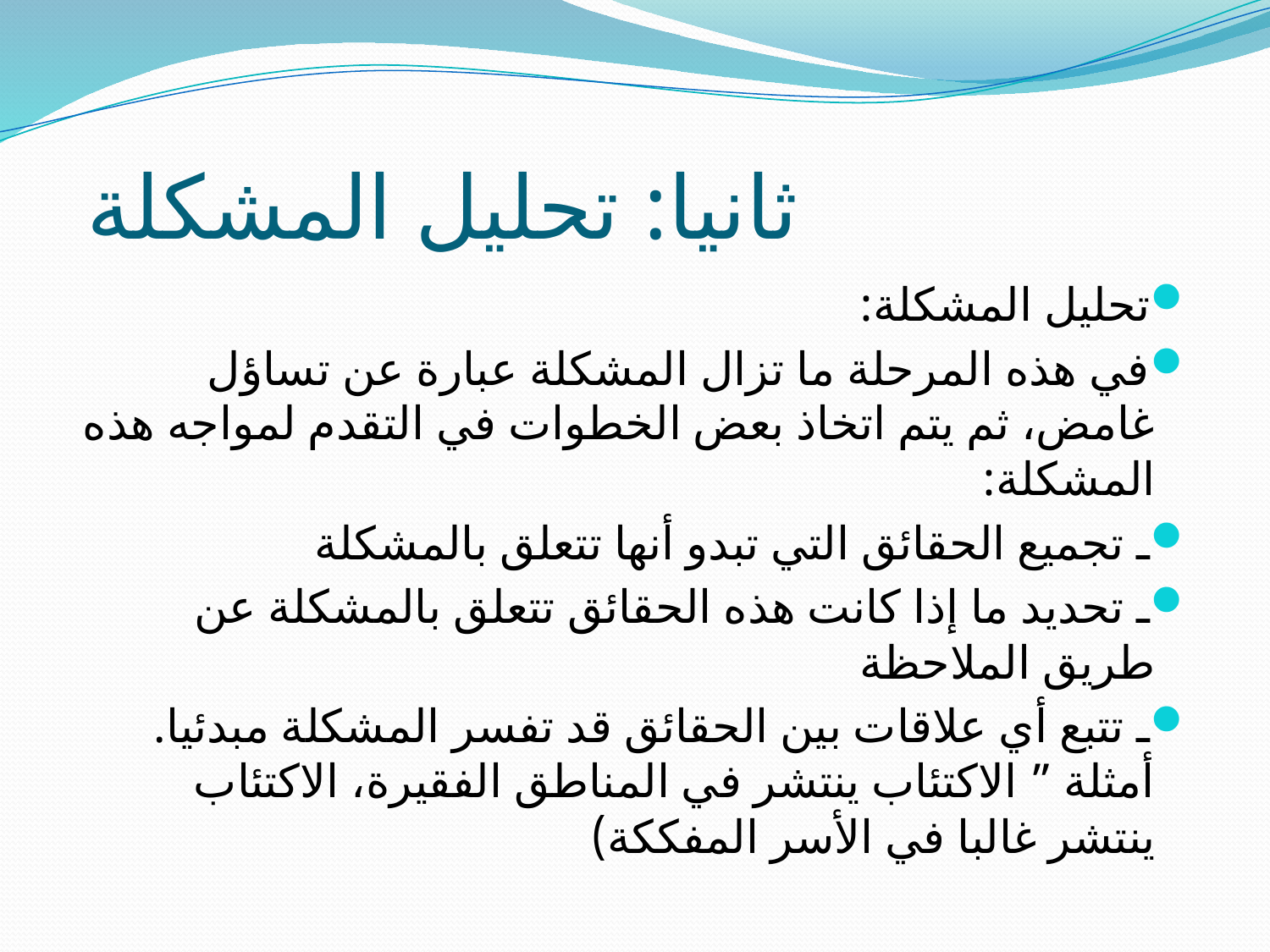

# ثانيا: تحليل المشكلة
تحليل المشكلة:
في هذه المرحلة ما تزال المشكلة عبارة عن تساؤل غامض، ثم يتم اتخاذ بعض الخطوات في التقدم لمواجه هذه المشكلة:
ـ تجميع الحقائق التي تبدو أنها تتعلق بالمشكلة
ـ تحديد ما إذا كانت هذه الحقائق تتعلق بالمشكلة عن طريق الملاحظة
ـ تتبع أي علاقات بين الحقائق قد تفسر المشكلة مبدئيا. أمثلة ” الاكتئاب ينتشر في المناطق الفقيرة، الاكتئاب ينتشر غالبا في الأسر المفككة)